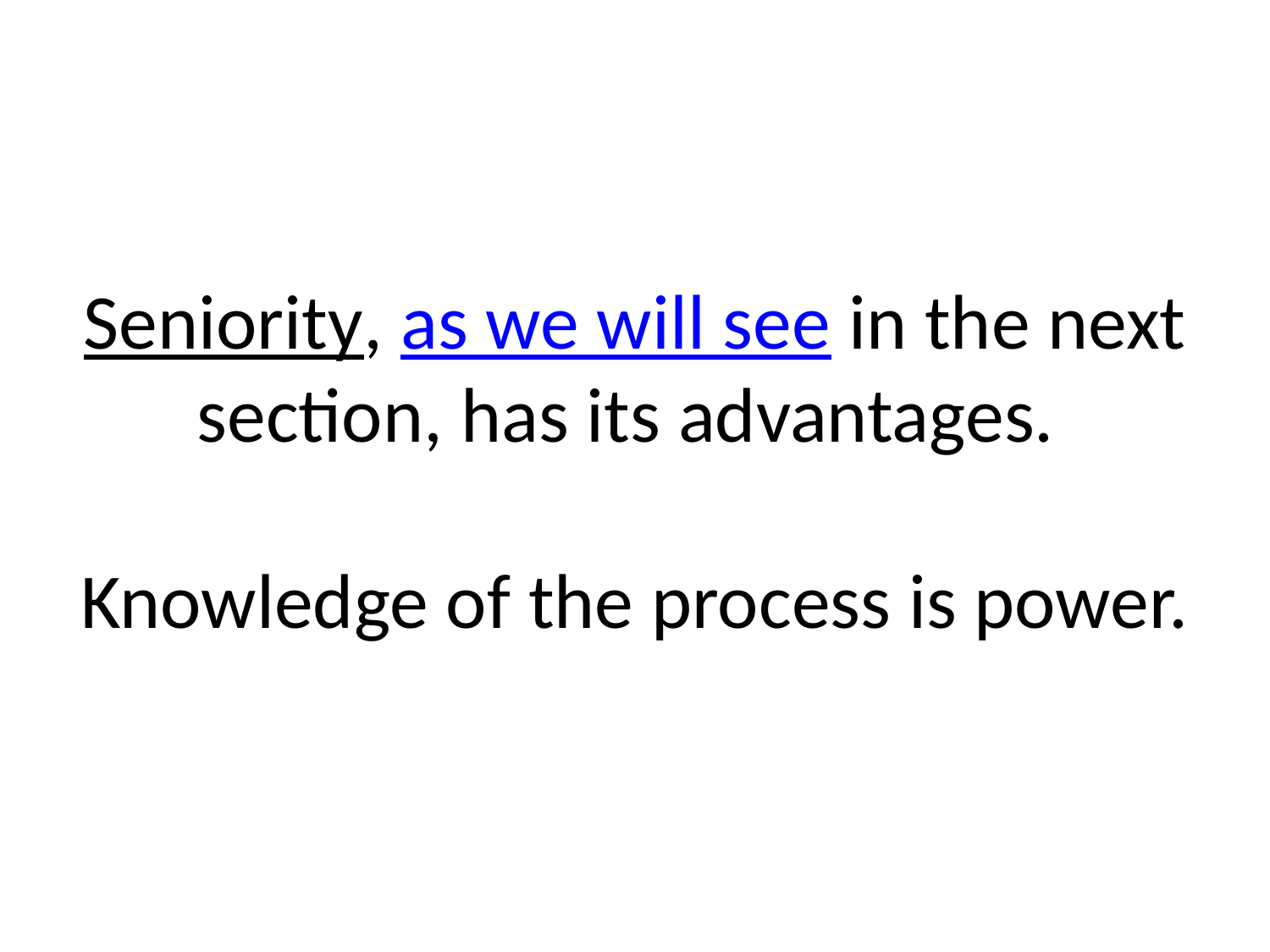

# Seniority, as we will see in the next section, has its advantages. Knowledge of the process is power.